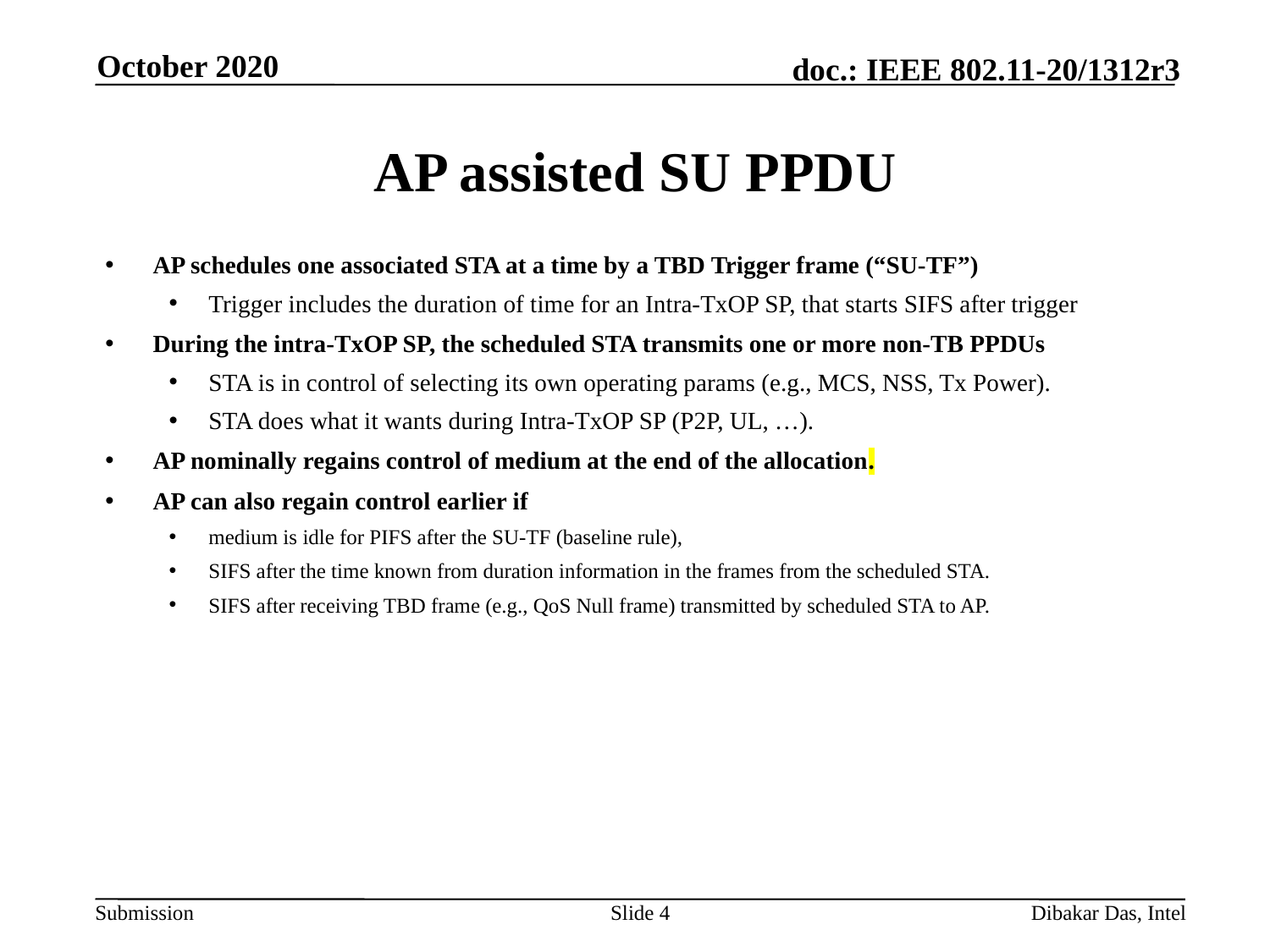

October 2020
# AP assisted SU PPDU
AP schedules one associated STA at a time by a TBD Trigger frame (“SU-TF”)
Trigger includes the duration of time for an Intra-TxOP SP, that starts SIFS after trigger
During the intra-TxOP SP, the scheduled STA transmits one or more non-TB PPDUs
STA is in control of selecting its own operating params (e.g., MCS, NSS, Tx Power).
STA does what it wants during Intra-TxOP SP (P2P, UL, …).
AP nominally regains control of medium at the end of the allocation.
AP can also regain control earlier if
medium is idle for PIFS after the SU-TF (baseline rule),
SIFS after the time known from duration information in the frames from the scheduled STA.
SIFS after receiving TBD frame (e.g., QoS Null frame) transmitted by scheduled STA to AP.

Slide 4
Dibakar Das, Intel